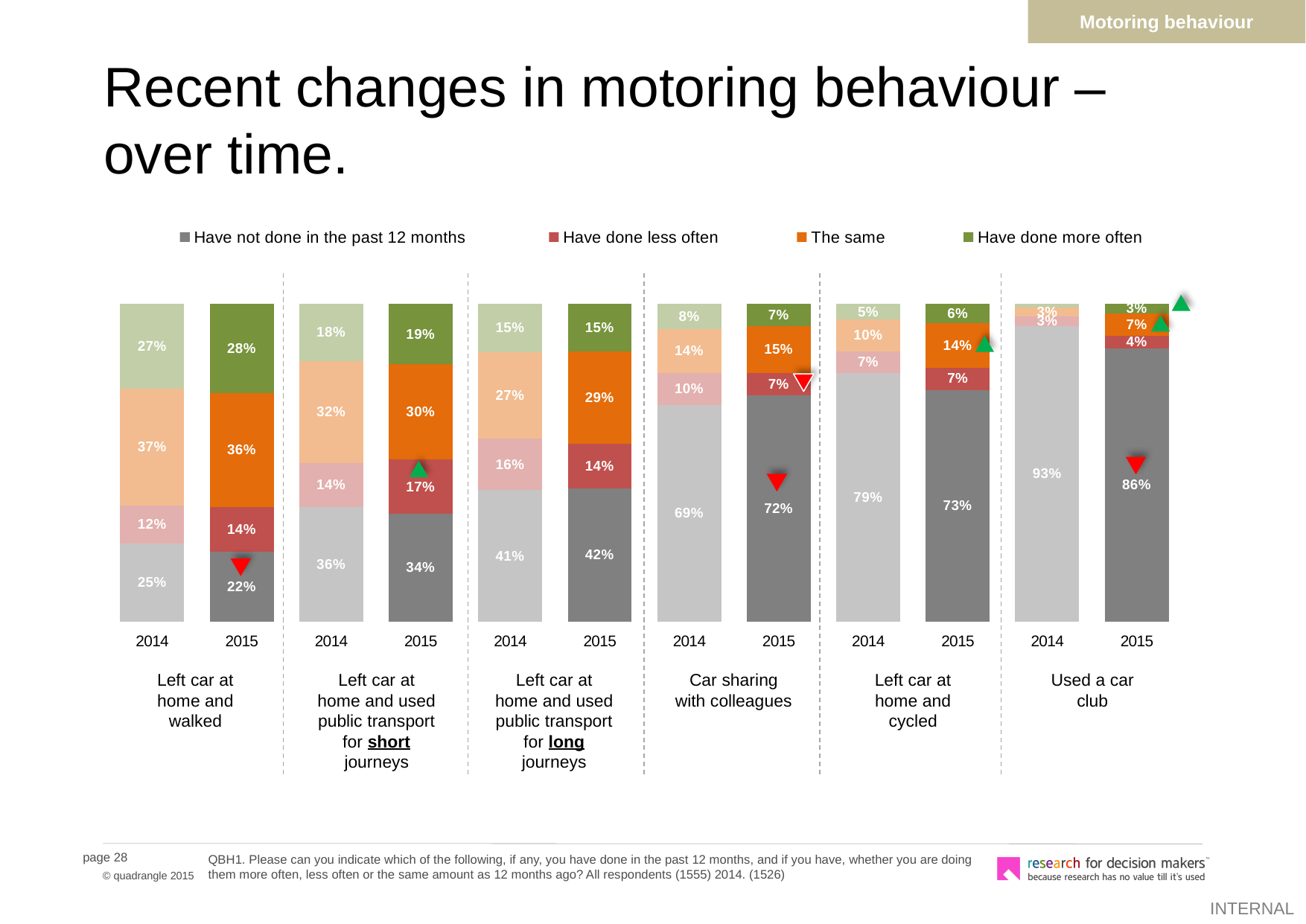

Motoring behaviour
Recent changes in motoring behaviour – over time.

### Chart

| Category | Have not done in the past 12 months  | Have done less often | The same | Have done more often |
|---|---|---|---|---|
| 2014 | 0.25 | 0.12000000000000002 | 0.37000000000000033 | 0.27 |
| 2015 | 0.22 | 0.14 | 0.3600000000000003 | 0.2800000000000001 |
| 2014 | 0.3600000000000003 | 0.14 | 0.3200000000000004 | 0.18000000000000016 |
| 2015 | 0.34 | 0.17 | 0.3000000000000003 | 0.19 |
| 2014 | 0.4100000000000003 | 0.16 | 0.27 | 0.15000000000000016 |
| 2015 | 0.4200000000000003 | 0.14 | 0.2900000000000003 | 0.15000000000000016 |
| 2014 | 0.6900000000000006 | 0.1 | 0.14 | 0.08000000000000004 |
| 2015 | 0.7200000000000006 | 0.07000000000000002 | 0.15000000000000016 | 0.07000000000000002 |
| 2014 | 0.79 | 0.07000000000000002 | 0.1 | 0.05 |
| 2015 | 0.7300000000000006 | 0.07000000000000002 | 0.14 | 0.06000000000000003 |
| 2014 | 0.93 | 0.030000000000000002 | 0.030000000000000002 | 0.010000000000000005 |
| 2015 | 0.8600000000000007 | 0.04000000000000002 | 0.07000000000000002 | 0.030000000000000002 |

Left car at home and walked
Left car at home and used public transport for short journeys
Left car at home and used public transport for long journeys
Car sharing with colleagues
Left car at home and cycled
Used a car club
QBH1. Please can you indicate which of the following, if any, you have done in the past 12 months, and if you have, whether you are doing them more often, less often or the same amount as 12 months ago? All respondents (1555) 2014. (1526)